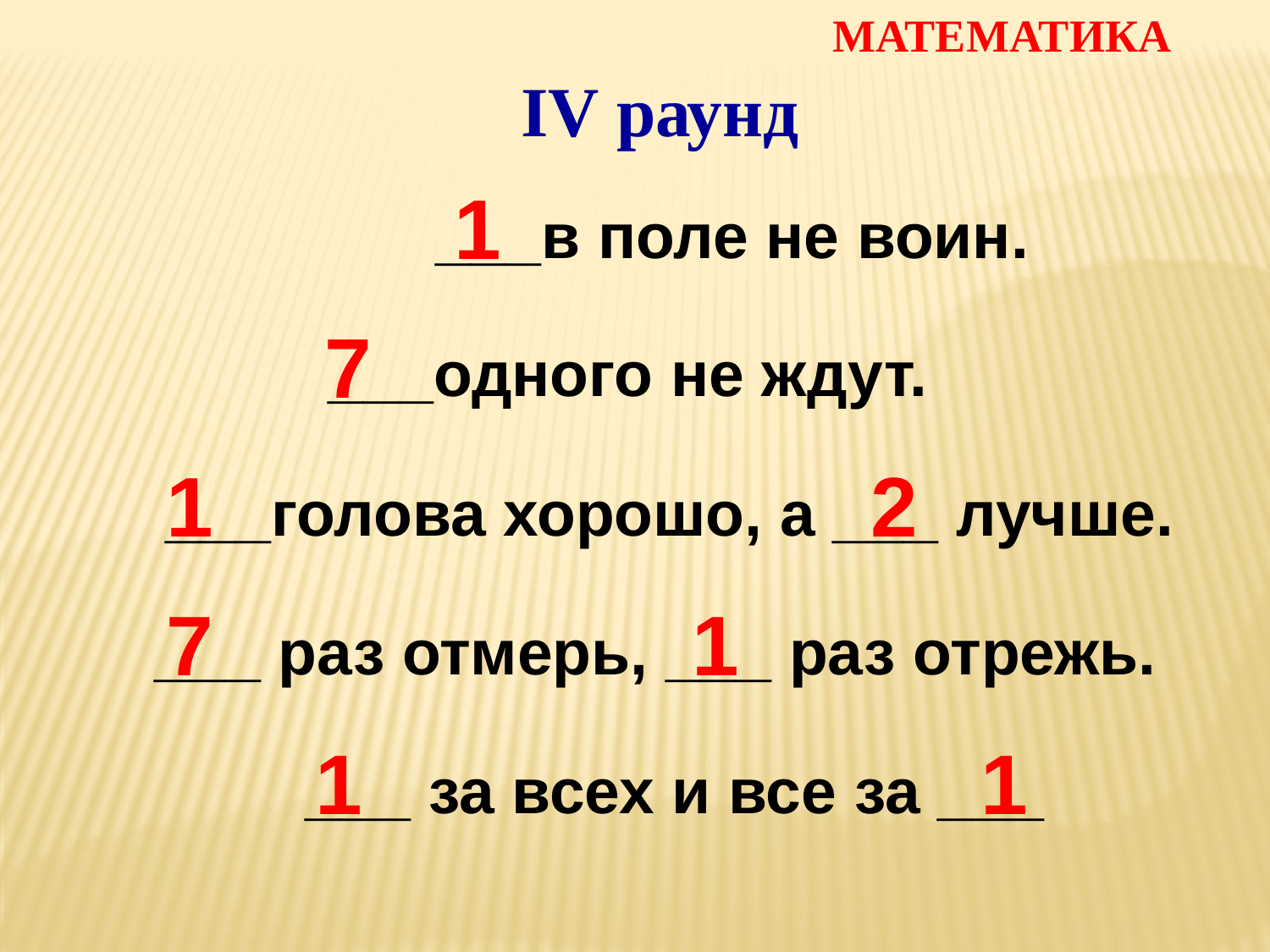

МАТЕМАТИКА
IV раунд
1
___в поле не воин.
7
___одного не ждут.
1
2
___голова хорошо, а ___ лучше.
7
1
___ раз отмерь, ___ раз отрежь.
1
1
___ за всех и все за ___